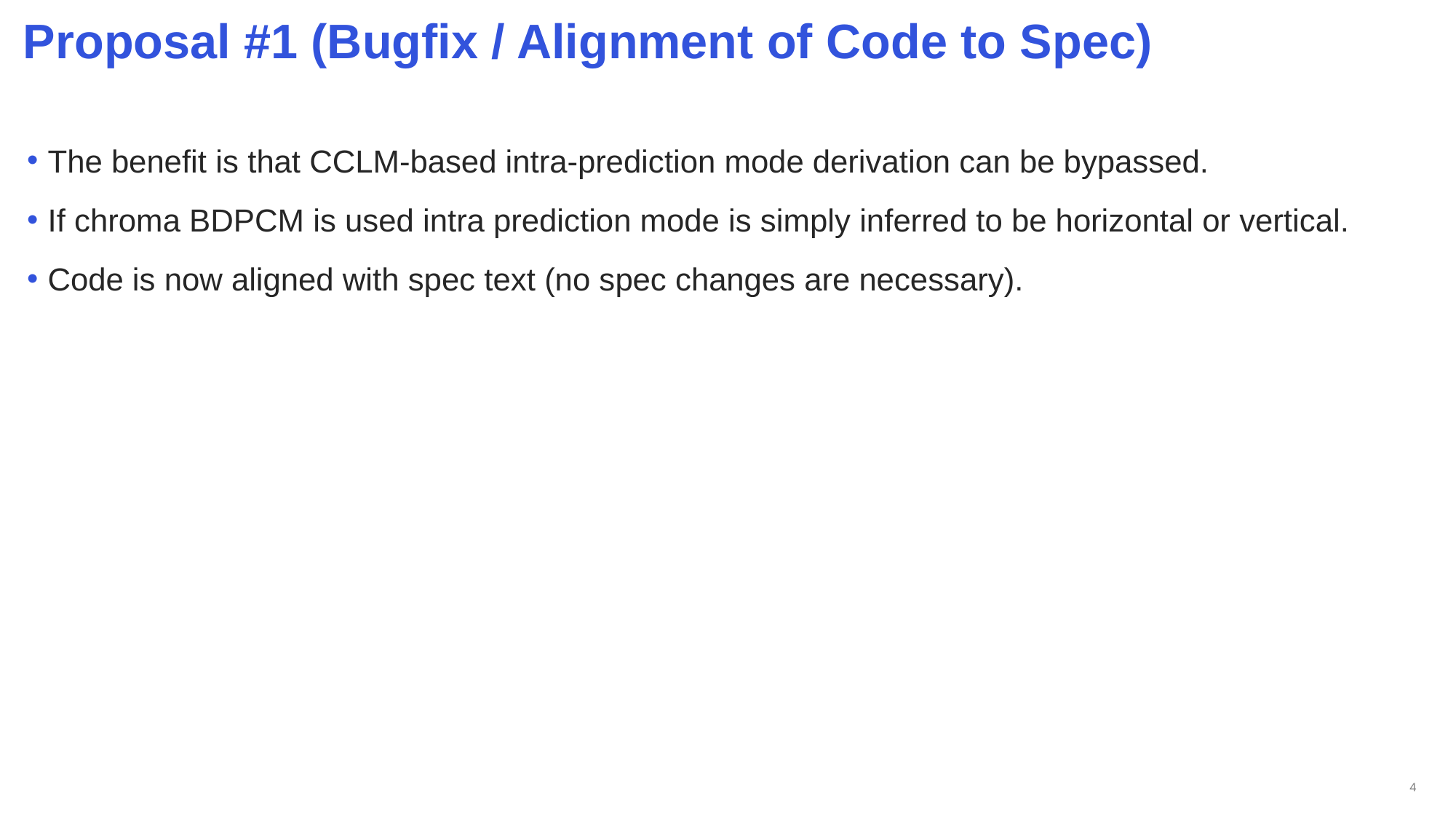

# Proposal #1 (Bugfix / Alignment of Code to Spec)
The benefit is that CCLM-based intra-prediction mode derivation can be bypassed.
If chroma BDPCM is used intra prediction mode is simply inferred to be horizontal or vertical.
Code is now aligned with spec text (no spec changes are necessary).